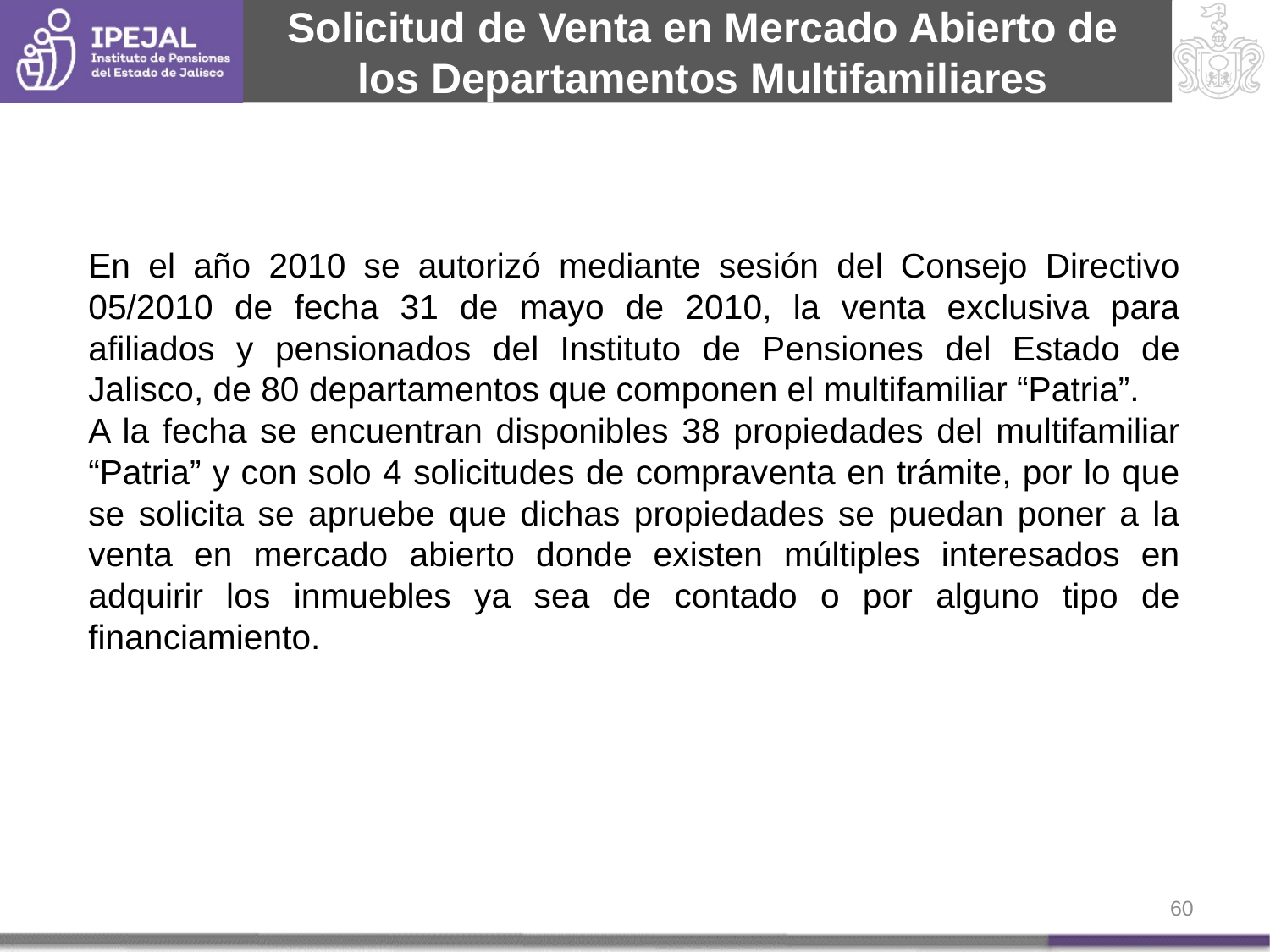

Solicitud de Venta en Mercado Abierto de
los Departamentos Multifamiliares
En el año 2010 se autorizó mediante sesión del Consejo Directivo 05/2010 de fecha 31 de mayo de 2010, la venta exclusiva para afiliados y pensionados del Instituto de Pensiones del Estado de Jalisco, de 80 departamentos que componen el multifamiliar “Patria”.
A la fecha se encuentran disponibles 38 propiedades del multifamiliar “Patria” y con solo 4 solicitudes de compraventa en trámite, por lo que se solicita se apruebe que dichas propiedades se puedan poner a la venta en mercado abierto donde existen múltiples interesados en adquirir los inmuebles ya sea de contado o por alguno tipo de financiamiento.
60